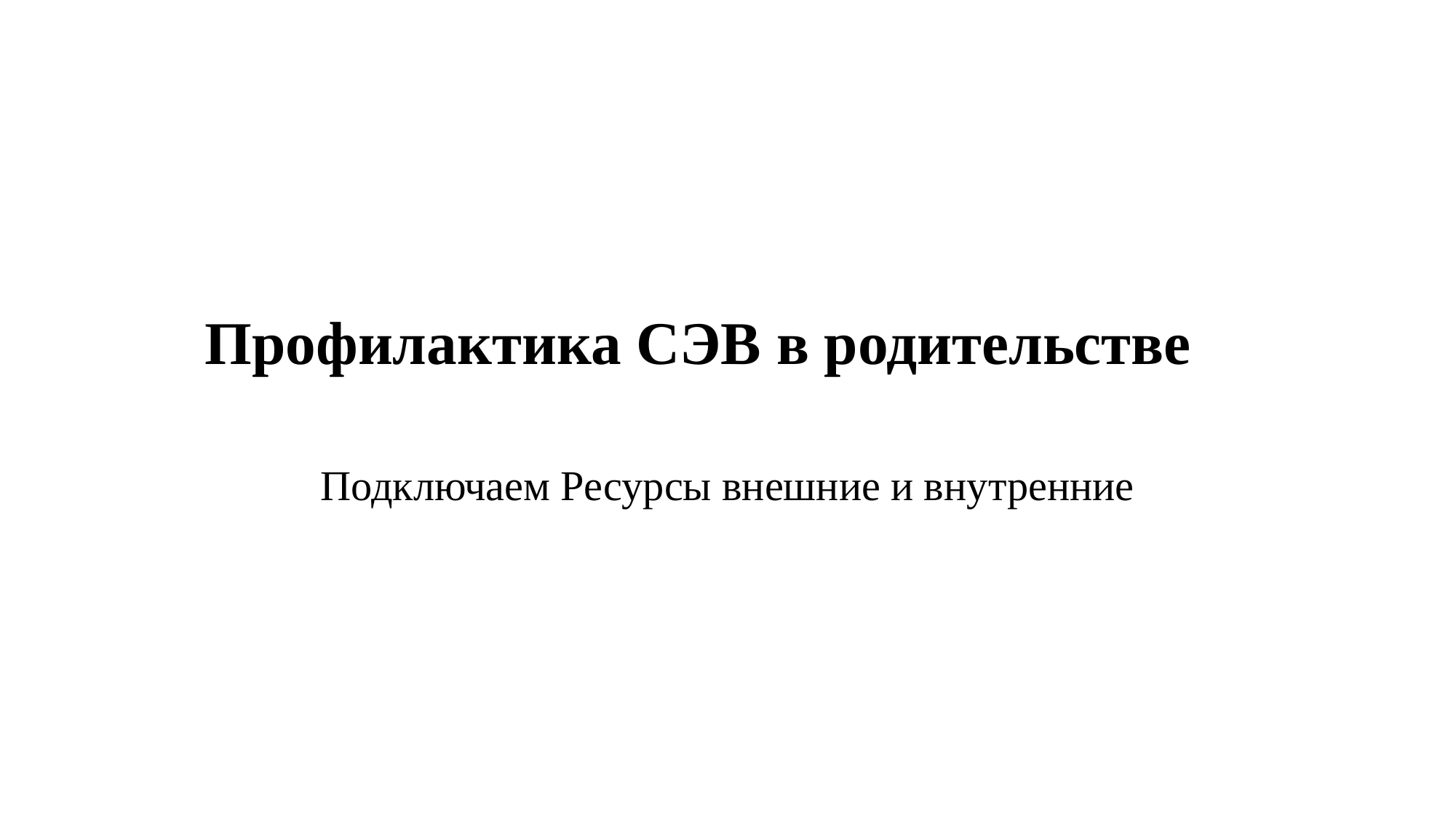

# Профилактика СЭВ в родительстве
Подключаем Ресурсы внешние и внутренние